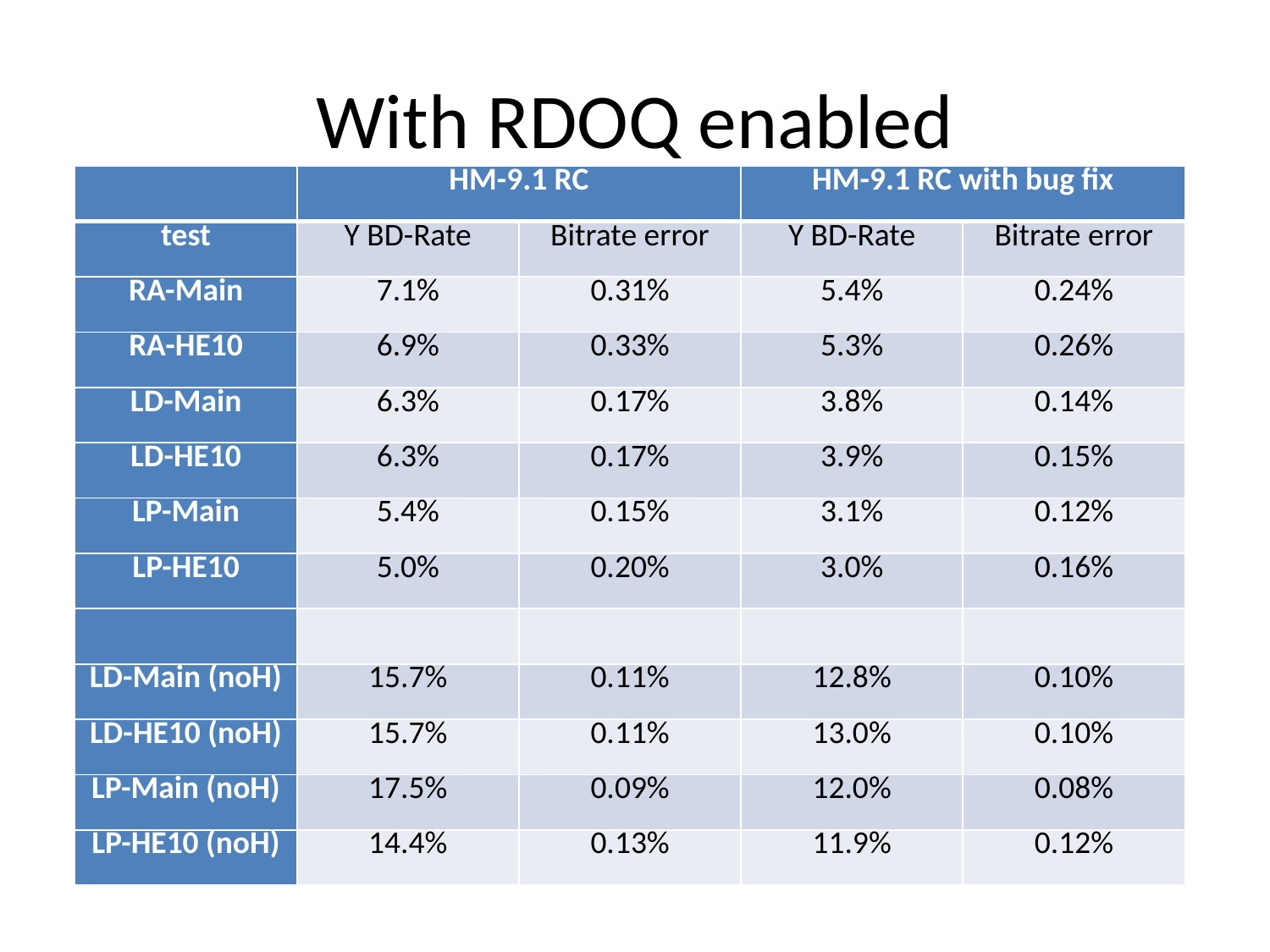

# With RDOQ enabled
|  | HM-9.1 RC |  | HM-9.1 RC with bug fix |  |
| --- | --- | --- | --- | --- |
| test | Y BD-Rate | Bitrate error | Y BD-Rate | Bitrate error |
| RA-Main | 7.1% | 0.31% | 5.4% | 0.24% |
| RA-HE10 | 6.9% | 0.33% | 5.3% | 0.26% |
| LD-Main | 6.3% | 0.17% | 3.8% | 0.14% |
| LD-HE10 | 6.3% | 0.17% | 3.9% | 0.15% |
| LP-Main | 5.4% | 0.15% | 3.1% | 0.12% |
| LP-HE10 | 5.0% | 0.20% | 3.0% | 0.16% |
|  |  |  |  |  |
| LD-Main (noH) | 15.7% | 0.11% | 12.8% | 0.10% |
| LD-HE10 (noH) | 15.7% | 0.11% | 13.0% | 0.10% |
| LP-Main (noH) | 17.5% | 0.09% | 12.0% | 0.08% |
| LP-HE10 (noH) | 14.4% | 0.13% | 11.9% | 0.12% |